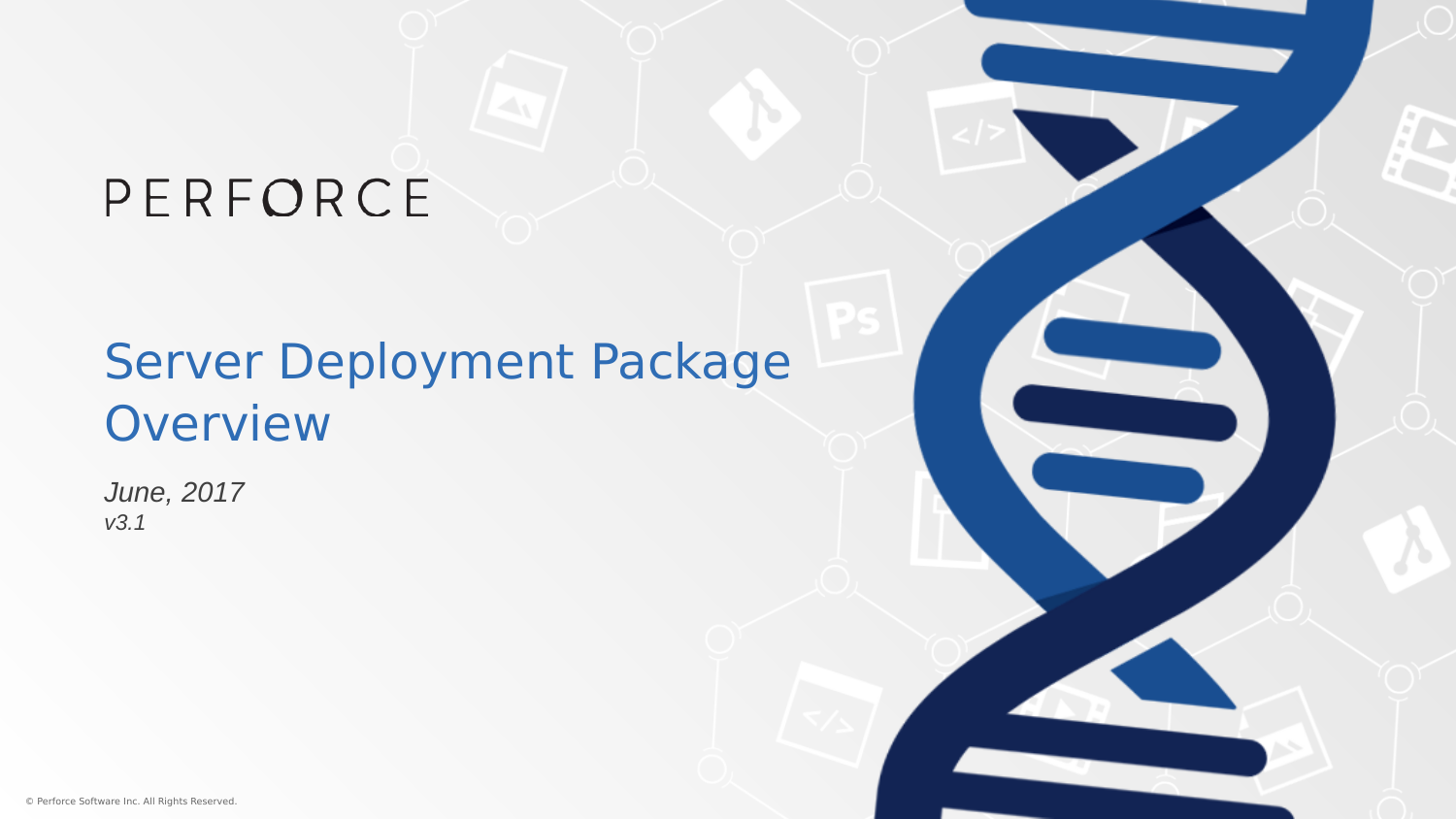

# Server Deployment Package Overview
June, 2017
v3.1